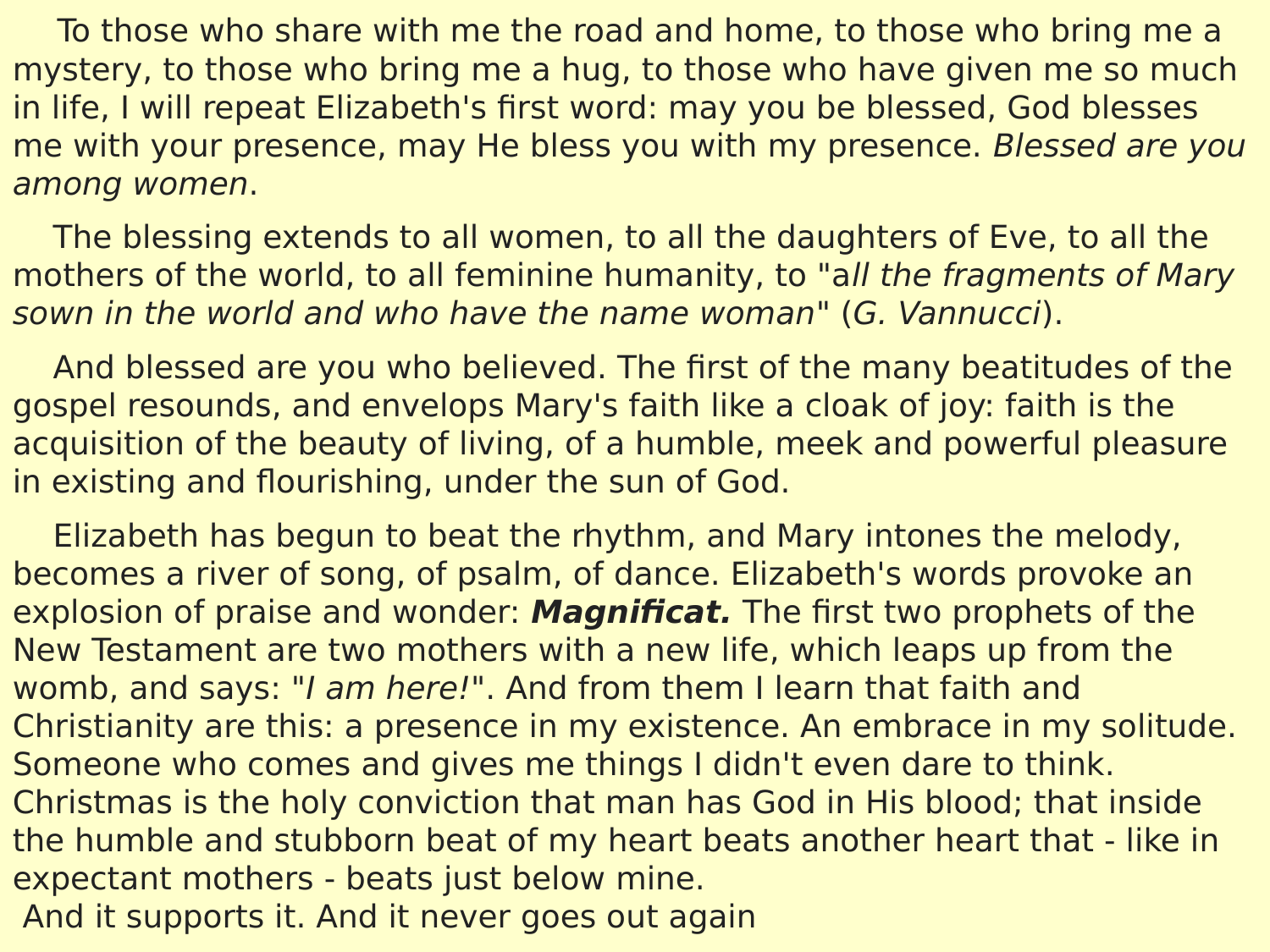

To those who share with me the road and home, to those who bring me a mystery, to those who bring me a hug, to those who have given me so much in life, I will repeat Elizabeth's first word: may you be blessed, God blesses me with your presence, may He bless you with my presence. Blessed are you among women.
    The blessing extends to all women, to all the daughters of Eve, to all the mothers of the world, to all feminine humanity, to "all the fragments of Mary sown in the world and who have the name woman" (G. Vannucci).
    And blessed are you who believed. The first of the many beatitudes of the gospel resounds, and envelops Mary's faith like a cloak of joy: faith is the acquisition of the beauty of living, of a humble, meek and powerful pleasure in existing and flourishing, under the sun of God.
    Elizabeth has begun to beat the rhythm, and Mary intones the melody, becomes a river of song, of psalm, of dance. Elizabeth's words provoke an explosion of praise and wonder: Magnificat. The first two prophets of the New Testament are two mothers with a new life, which leaps up from the womb, and says: "I am here!". And from them I learn that faith and Christianity are this: a presence in my existence. An embrace in my solitude. Someone who comes and gives me things I didn't even dare to think. Christmas is the holy conviction that man has God in His blood; that inside the humble and stubborn beat of my heart beats another heart that - like in expectant mothers - beats just below mine.                                                        And it supports it. And it never goes out again